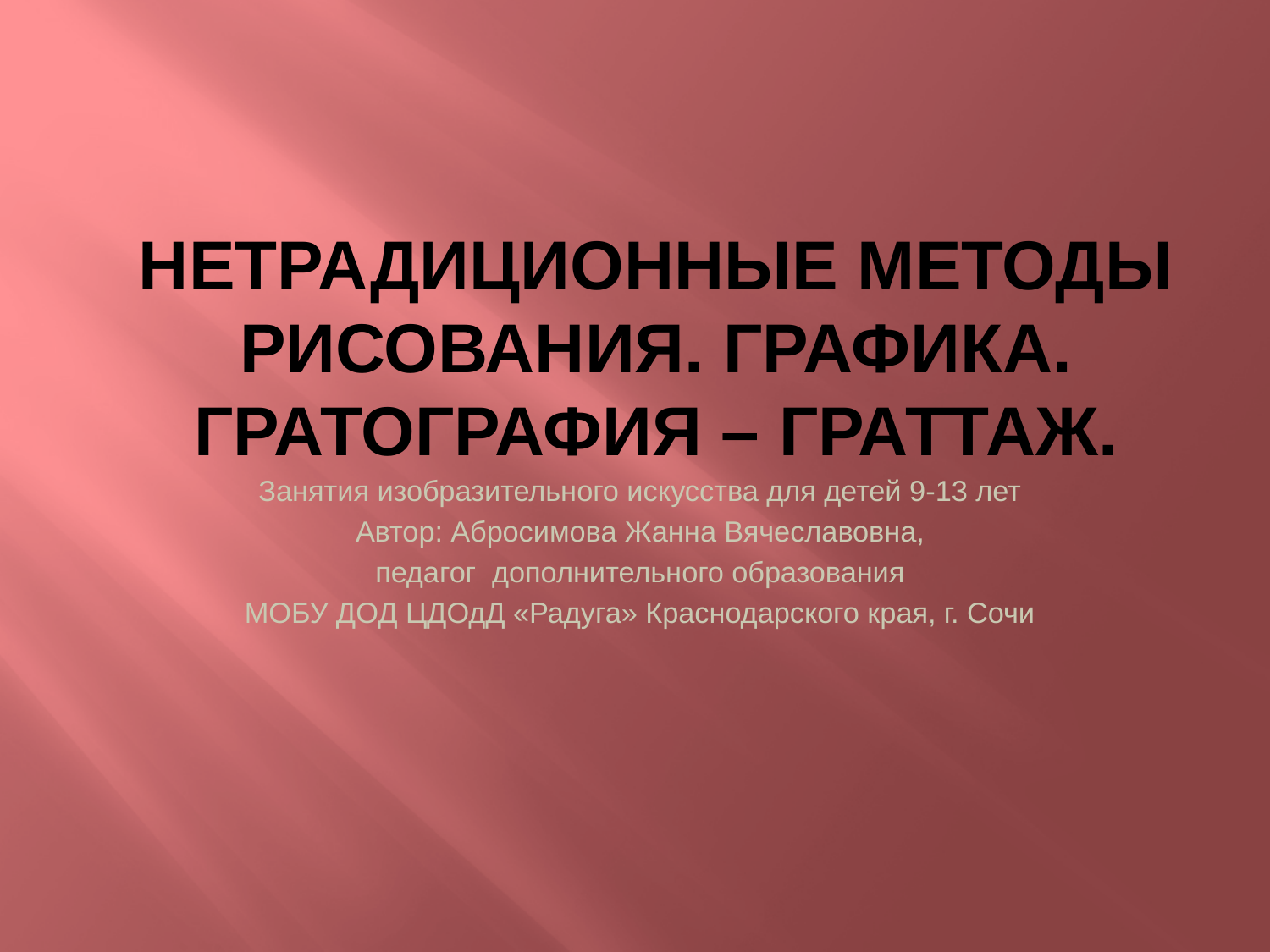

# Нетрадиционные методы рисования. Графика. Гратография – граттаж.
Занятия изобразительного искусства для детей 9-13 лет
Автор: Абросимова Жанна Вячеславовна,
педагог  дополнительного образования
МОБУ ДОД ЦДОдД «Радуга» Краснодарского края, г. Сочи